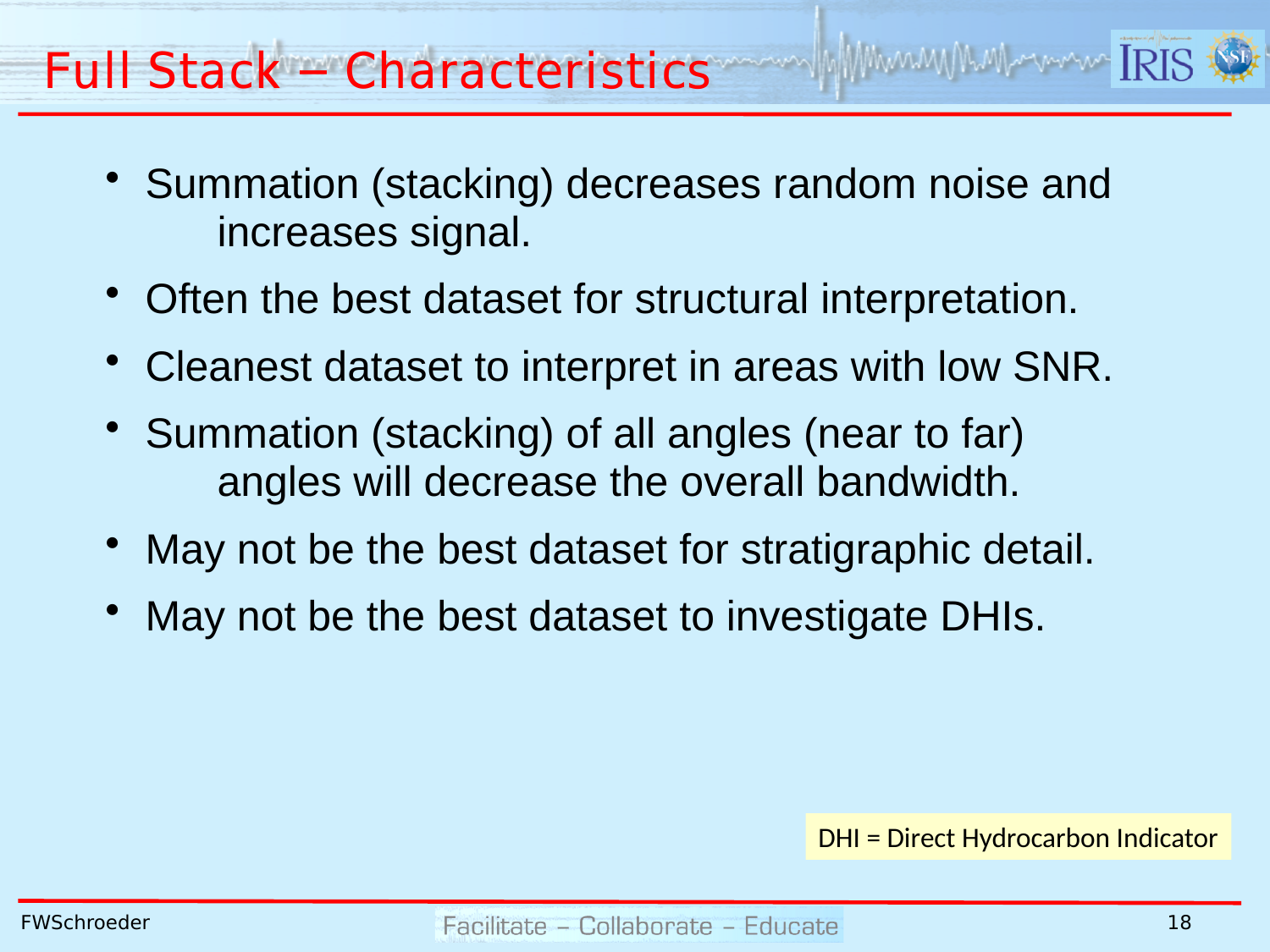

# Full Stack – Characteristics
Summation (stacking) decreases random noise and 	increases signal.
Often the best dataset for structural interpretation.
Cleanest dataset to interpret in areas with low SNR.
Summation (stacking) of all angles (near to far) 	angles will decrease the overall bandwidth.
May not be the best dataset for stratigraphic detail.
May not be the best dataset to investigate DHIs.
DHI = Direct Hydrocarbon Indicator